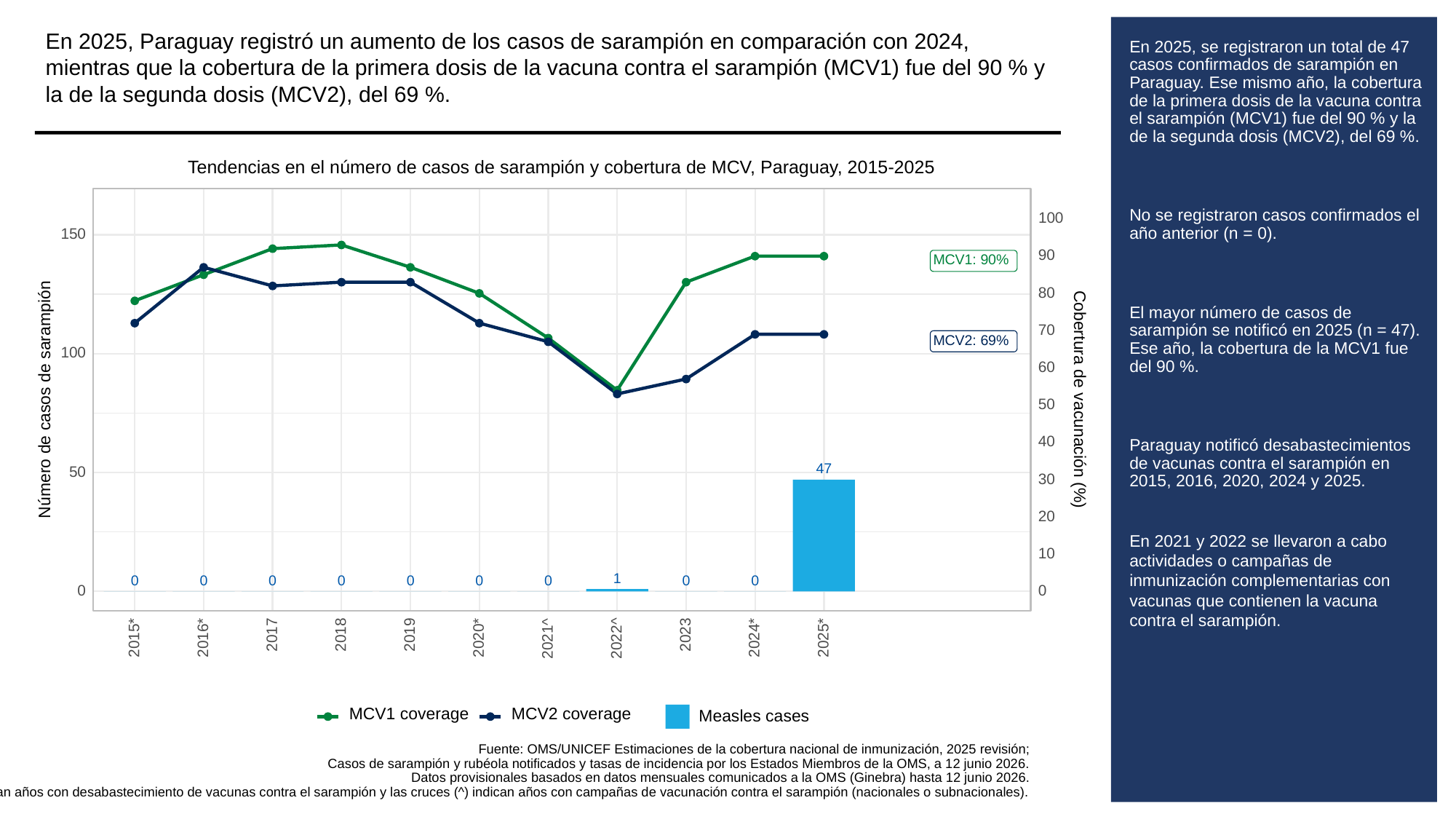

En 2025, Paraguay registró un aumento de los casos de sarampión en comparación con 2024, mientras que la cobertura de la primera dosis de la vacuna contra el sarampión (MCV1) fue del 90 % y la de la segunda dosis (MCV2), del 69 %.
# En 2025, se registraron un total de 47 casos confirmados de sarampión en Paraguay. Ese mismo año, la cobertura de la primera dosis de la vacuna contra el sarampión (MCV1) fue del 90 % y la de la segunda dosis (MCV2), del 69 %.

No se registraron casos confirmados el año anterior (n = 0).

El mayor número de casos de sarampión se notificó en 2025 (n = 47). Ese año, la cobertura de la MCV1 fue del 90 %.

Paraguay notificó desabastecimientos de vacunas contra el sarampión en 2015, 2016, 2020, 2024 y 2025.

En 2021 y 2022 se llevaron a cabo actividades o campañas de inmunización complementarias con vacunas que contienen la vacuna contra el sarampión.

Tendencias en el número de casos de sarampión y cobertura de MCV, Paraguay, 2015-2025

100
150

90

MCV1: 90%

80

70

MCV2: 69%

100

60

Cobertura de vacunación (%)
Número de casos de sarampión
50

40
47
50

30

20

10
1
0
0
0
0
0
0
0
0
0
0
0

2023
2017
2018
2019
2015*
2016*
2020*
2024*
2025*
2021^
2022^

MCV1 coverage
MCV2 coverage
Measles cases

Fuente: OMS/UNICEF Estimaciones de la cobertura nacional de inmunización, 2025 revisión;
Casos de sarampión y rubéola notificados y tasas de incidencia por los Estados Miembros de la OMS, a 12 junio 2026.
Datos provisionales basados en datos mensuales comunicados a la OMS (Ginebra) hasta 12 junio 2026.
Nota: Los asteriscos (*) indican años con desabastecimiento de vacunas contra el sarampión y las cruces (^) indican años con campañas de vacunación contra el sarampión (nacionales o subnacionales).